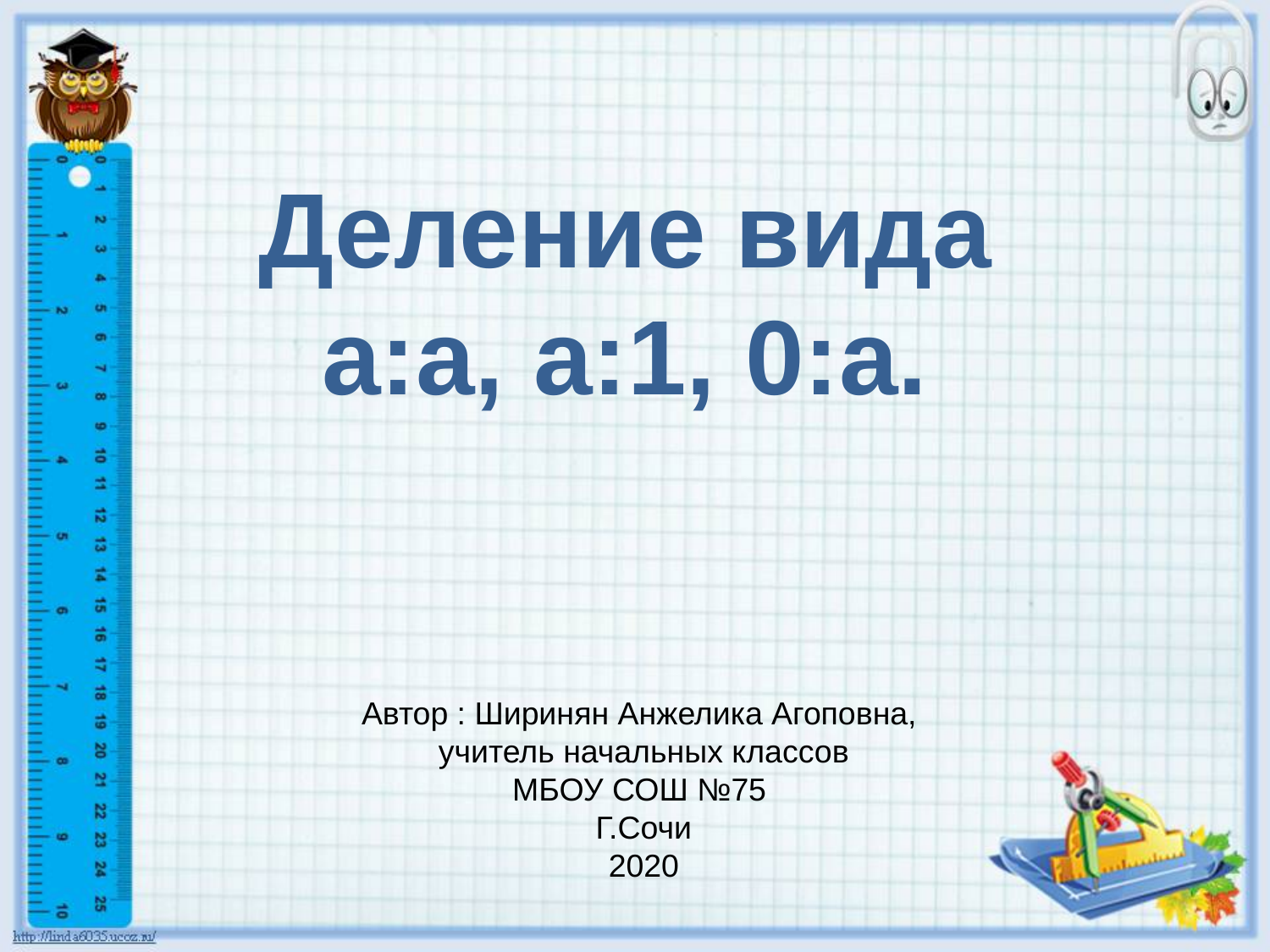

Деление вида
а:а, а:1, 0:а.
Автор : Ширинян Анжелика Агоповна,
учитель начальных классов
МБОУ СОШ №75
Г.Сочи
2020